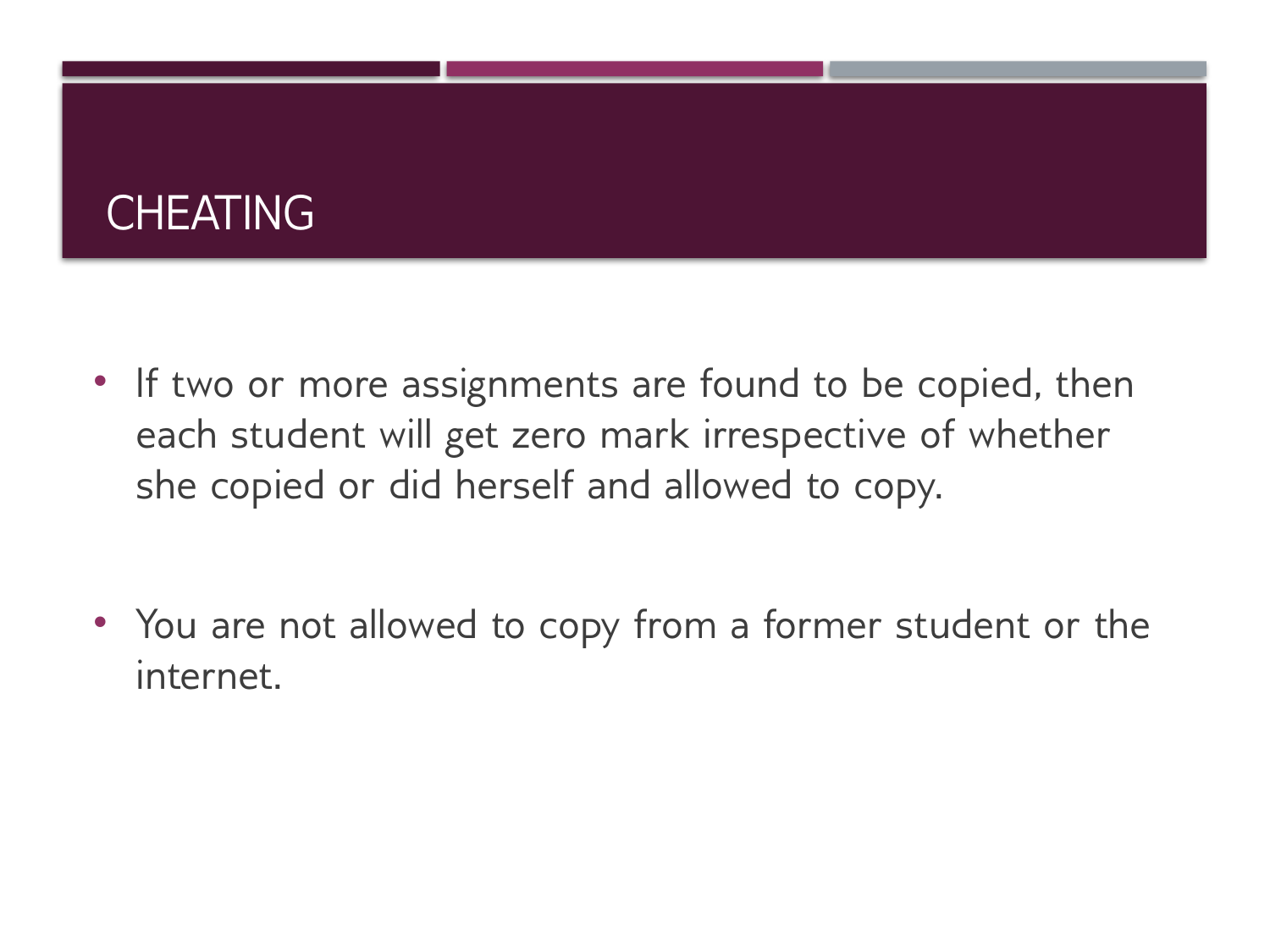

# Cheating
If two or more assignments are found to be copied, then each student will get zero mark irrespective of whether she copied or did herself and allowed to copy.

You are not allowed to copy from a former student or the internet.